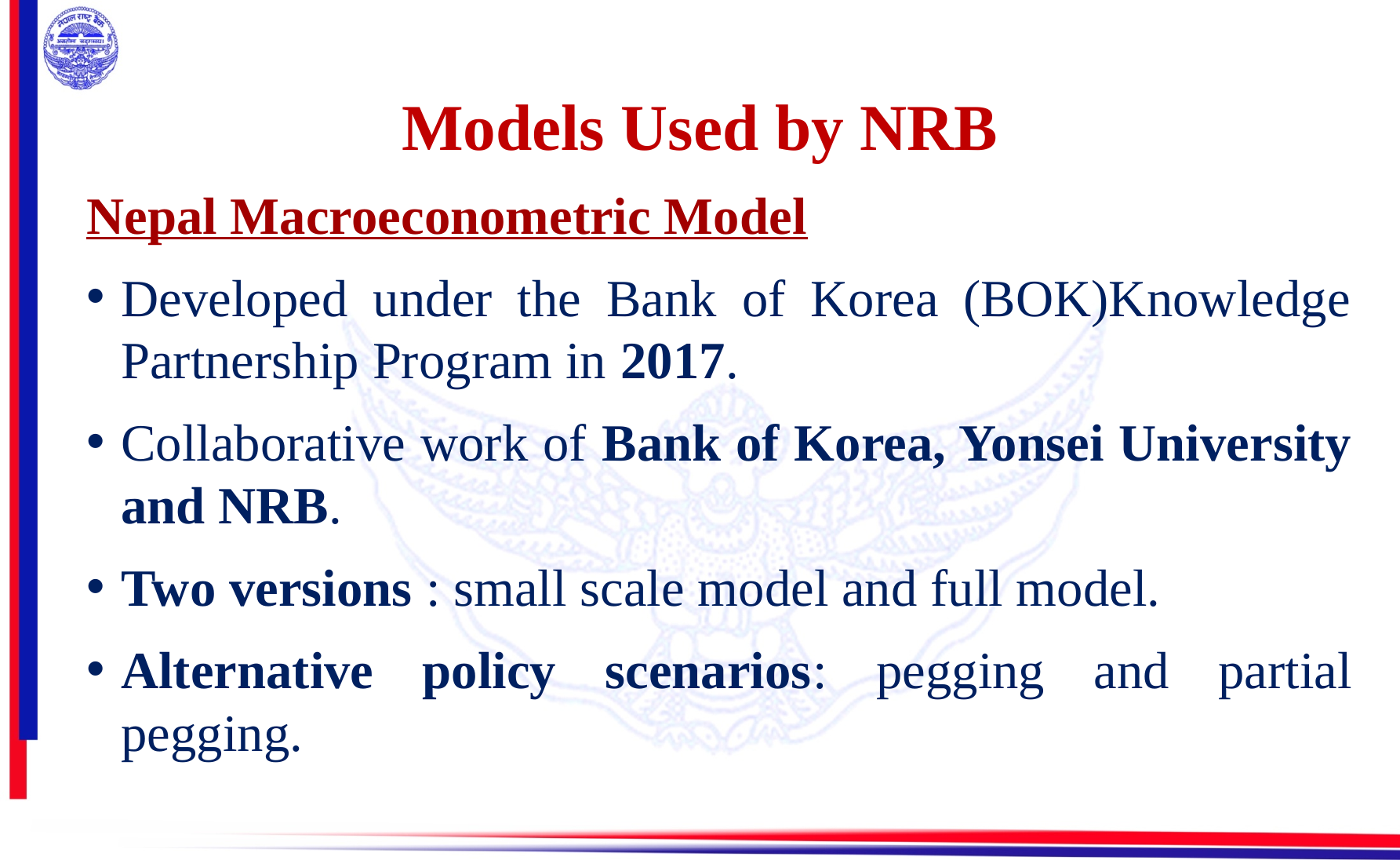

# Models Used by NRB
Nepal Macroeconometric Model
Developed under the Bank of Korea (BOK)Knowledge Partnership Program in 2017.
Collaborative work of Bank of Korea, Yonsei University and NRB.
Two versions : small scale model and full model.
Alternative policy scenarios: pegging and partial pegging.